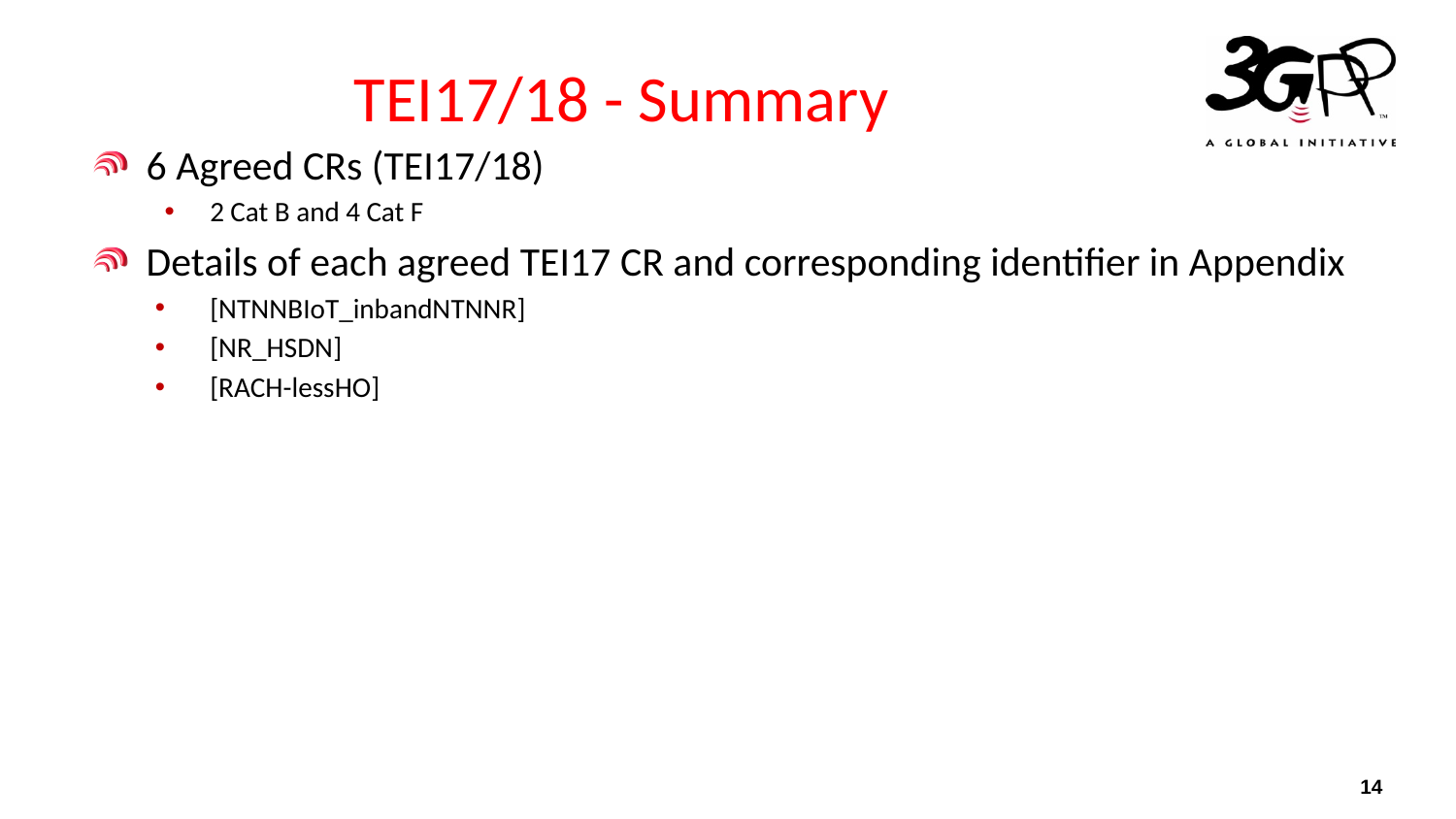

# TEI17/18 - Summary
6 Agreed CRs (TEI17/18)
2 Cat B and 4 Cat F
Details of each agreed TEI17 CR and corresponding identifier in Appendix
[NTNNBIoT_inbandNTNNR]
[NR_HSDN]
[RACH-lessHO]